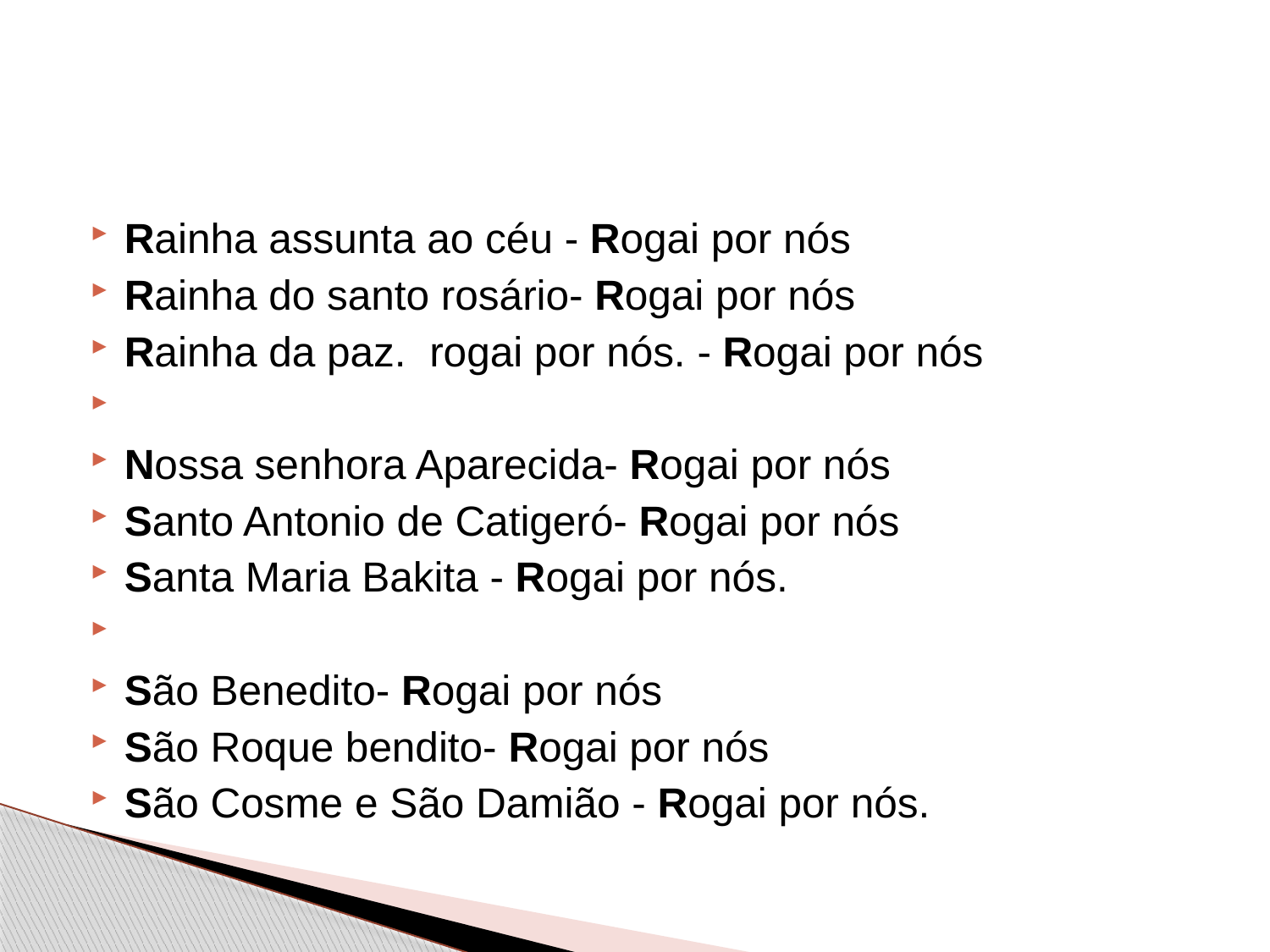

#
Rainha assunta ao céu - Rogai por nós
Rainha do santo rosário- Rogai por nós
Rainha da paz.  rogai por nós. - Rogai por nós

Nossa senhora Aparecida- Rogai por nós
Santo Antonio de Catigeró- Rogai por nós
Santa Maria Bakita - Rogai por nós.

São Benedito- Rogai por nós
São Roque bendito- Rogai por nós
São Cosme e São Damião - Rogai por nós.